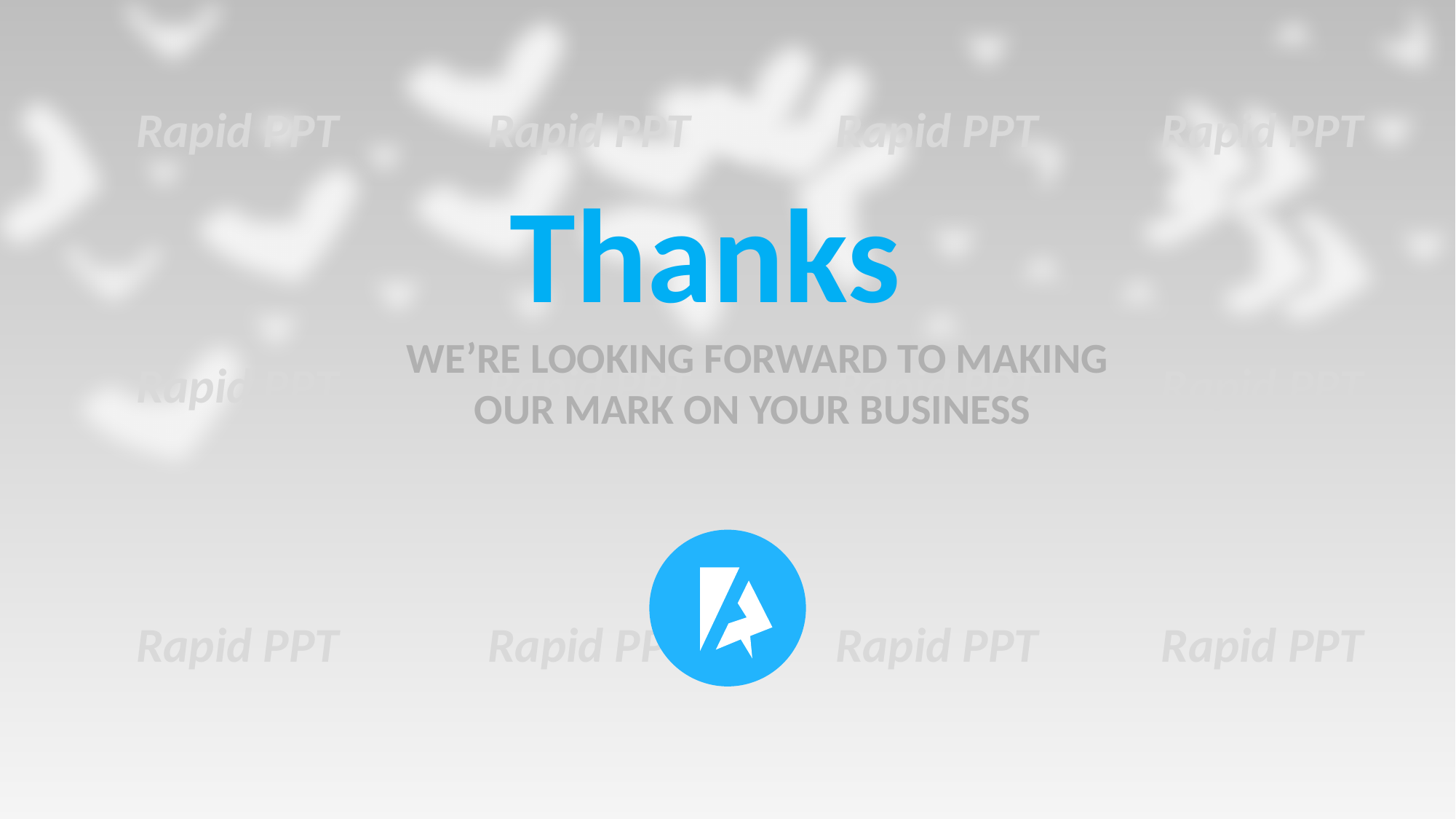

Rapid PPT
Rapid PPT
Rapid PPT
Rapid PPT

Thanks

WE’RE LOOKING FORWARD TO MAKING
       OUR MARK ON YOUR BUSINESS

Rapid PPT
Rapid PPT
Rapid PPT
Rapid PPT

Rapid PPT
Rapid PPT
Rapid PPT
Rapid PPT